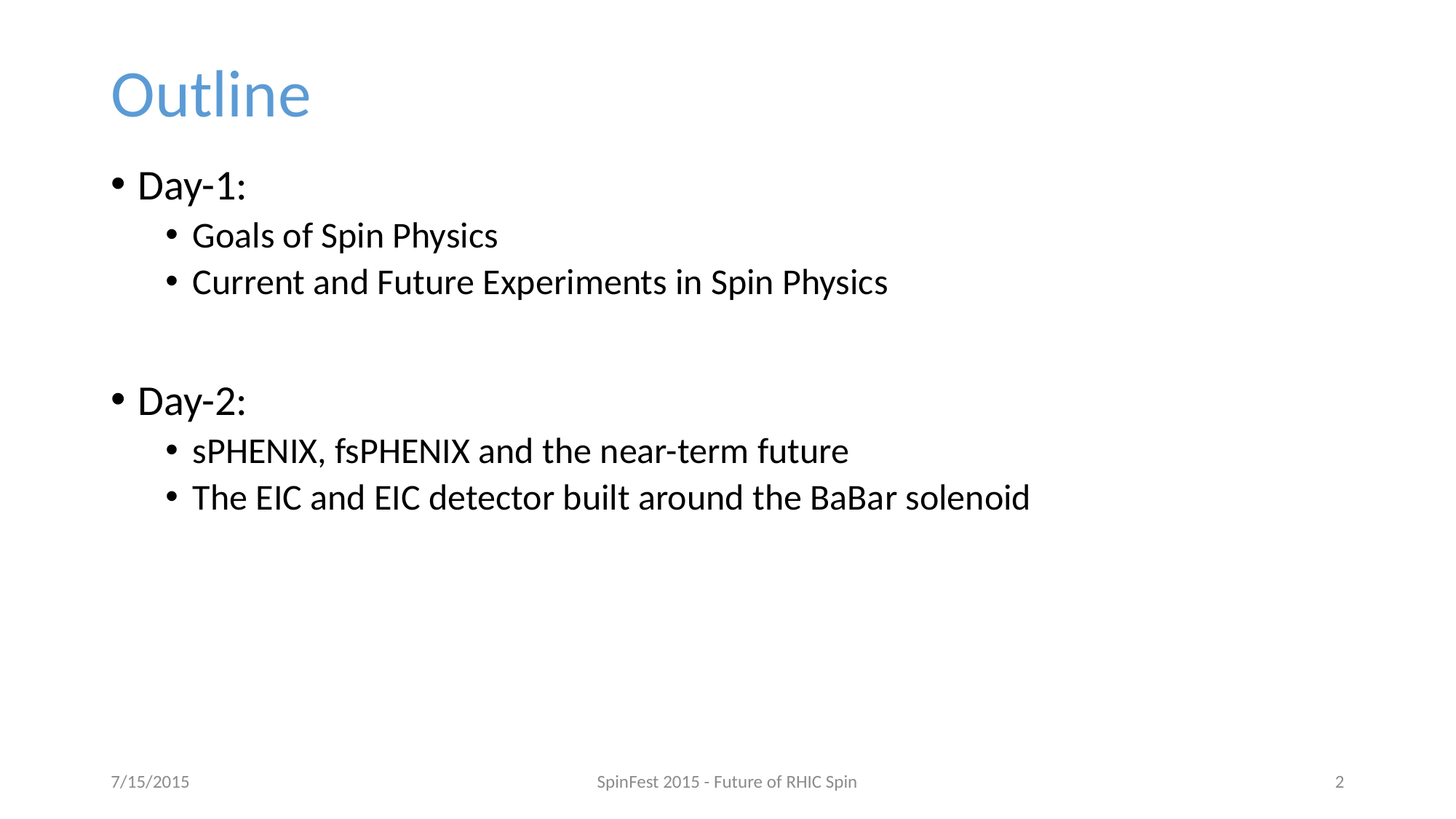

# Outline
Day-1:
Goals of Spin Physics
Current and Future Experiments in Spin Physics

Day-2:
sPHENIX, fsPHENIX and the near-term future
The EIC and EIC detector built around the BaBar solenoid
7/15/2015
SpinFest 2015 - Future of RHIC Spin
2